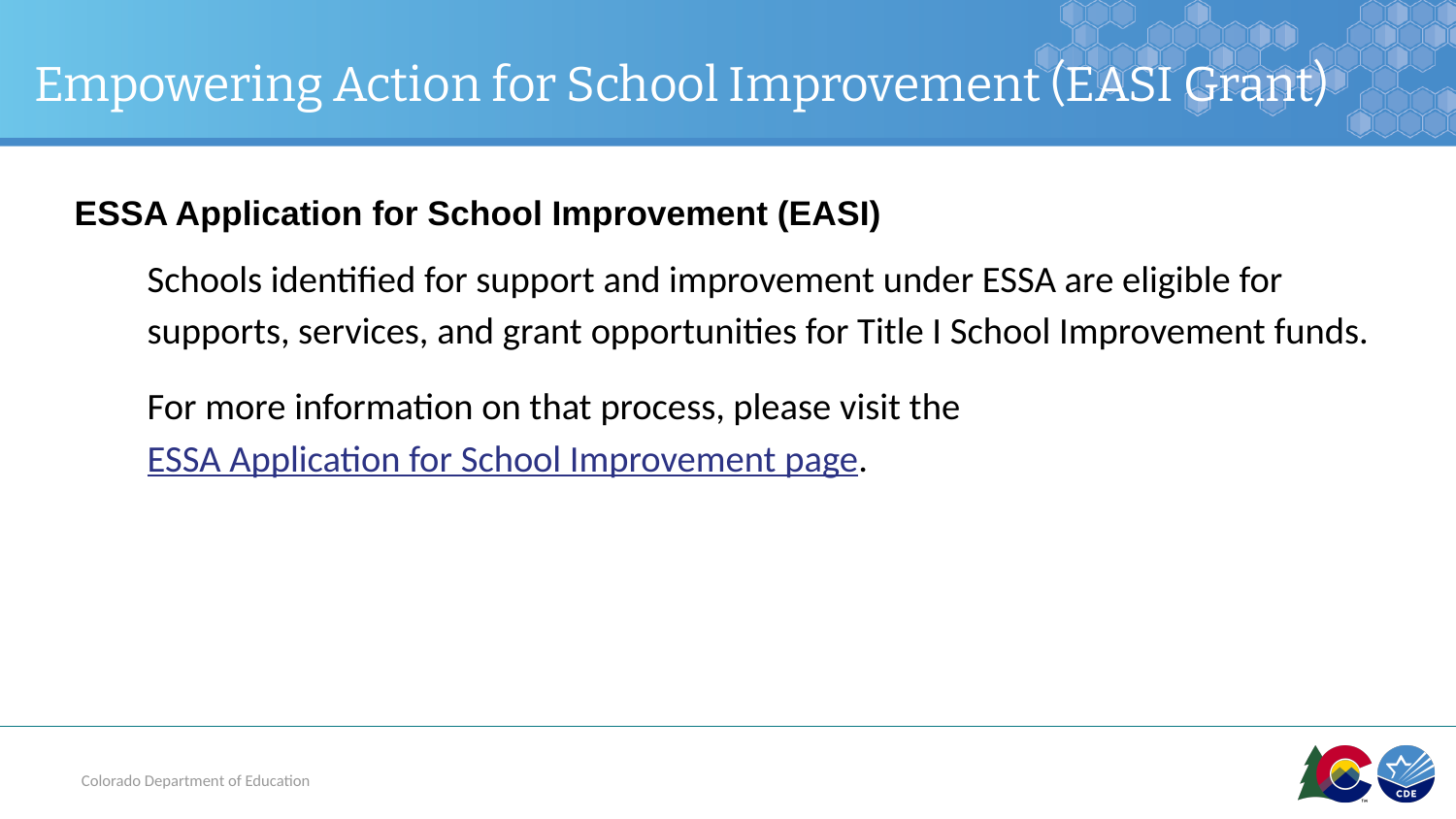

# Empowering Action for School Improvement (EASI Grant)
ESSA Application for School Improvement (EASI)
Schools identified for support and improvement under ESSA are eligible for supports, services, and grant opportunities for Title I School Improvement funds.
For more information on that process, please visit the ESSA Application for School Improvement page.